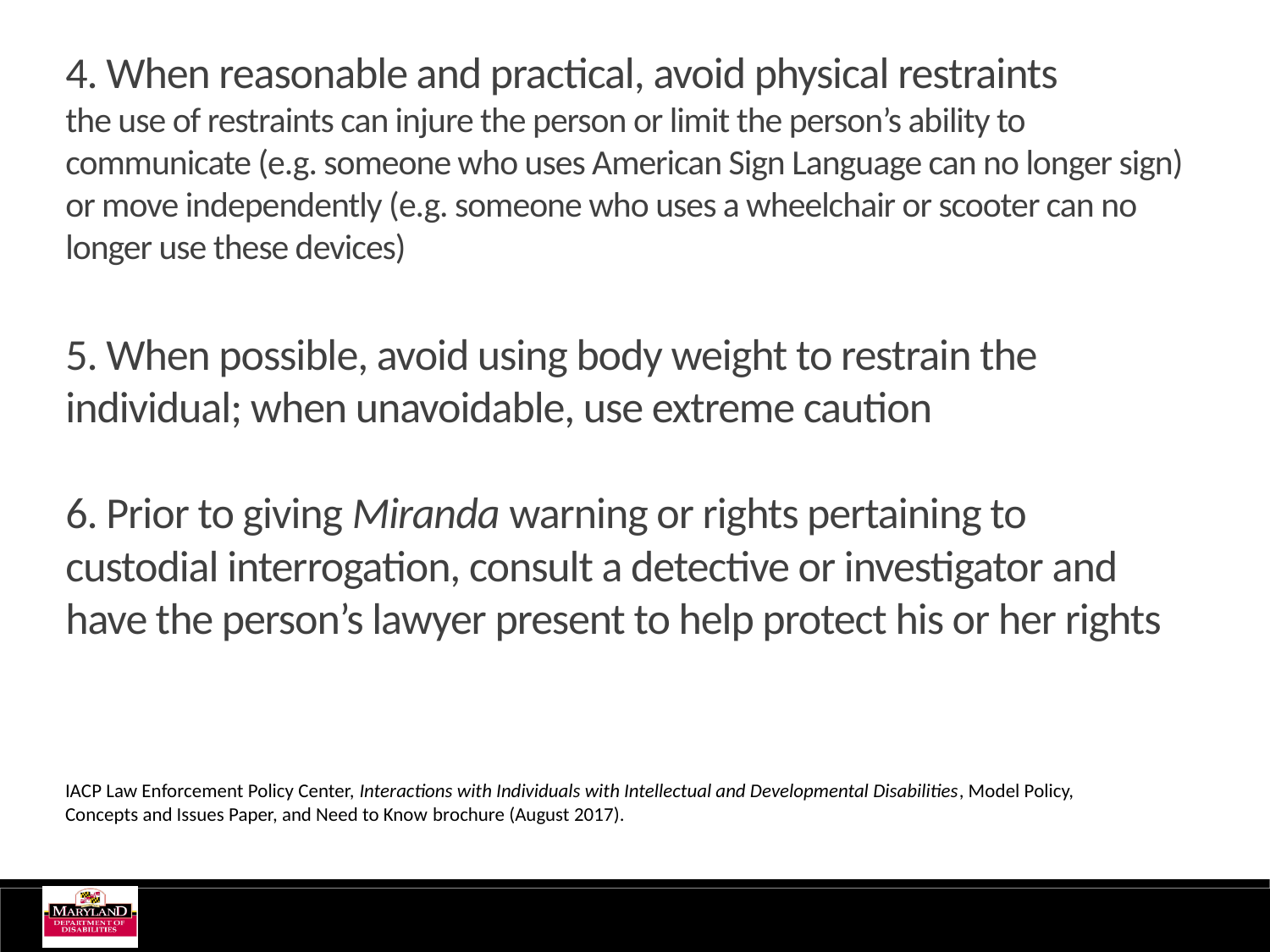

4. When reasonable and practical, avoid physical restraints
the use of restraints can injure the person or limit the person’s ability to communicate (e.g. someone who uses American Sign Language can no longer sign) or move independently (e.g. someone who uses a wheelchair or scooter can no longer use these devices)
5. When possible, avoid using body weight to restrain the individual; when unavoidable, use extreme caution
6. Prior to giving Miranda warning or rights pertaining to custodial interrogation, consult a detective or investigator and have the person’s lawyer present to help protect his or her rights
IACP Law Enforcement Policy Center, Interactions with Individuals with Intellectual and Developmental Disabilities, Model Policy, Concepts and Issues Paper, and Need to Know brochure (August 2017).